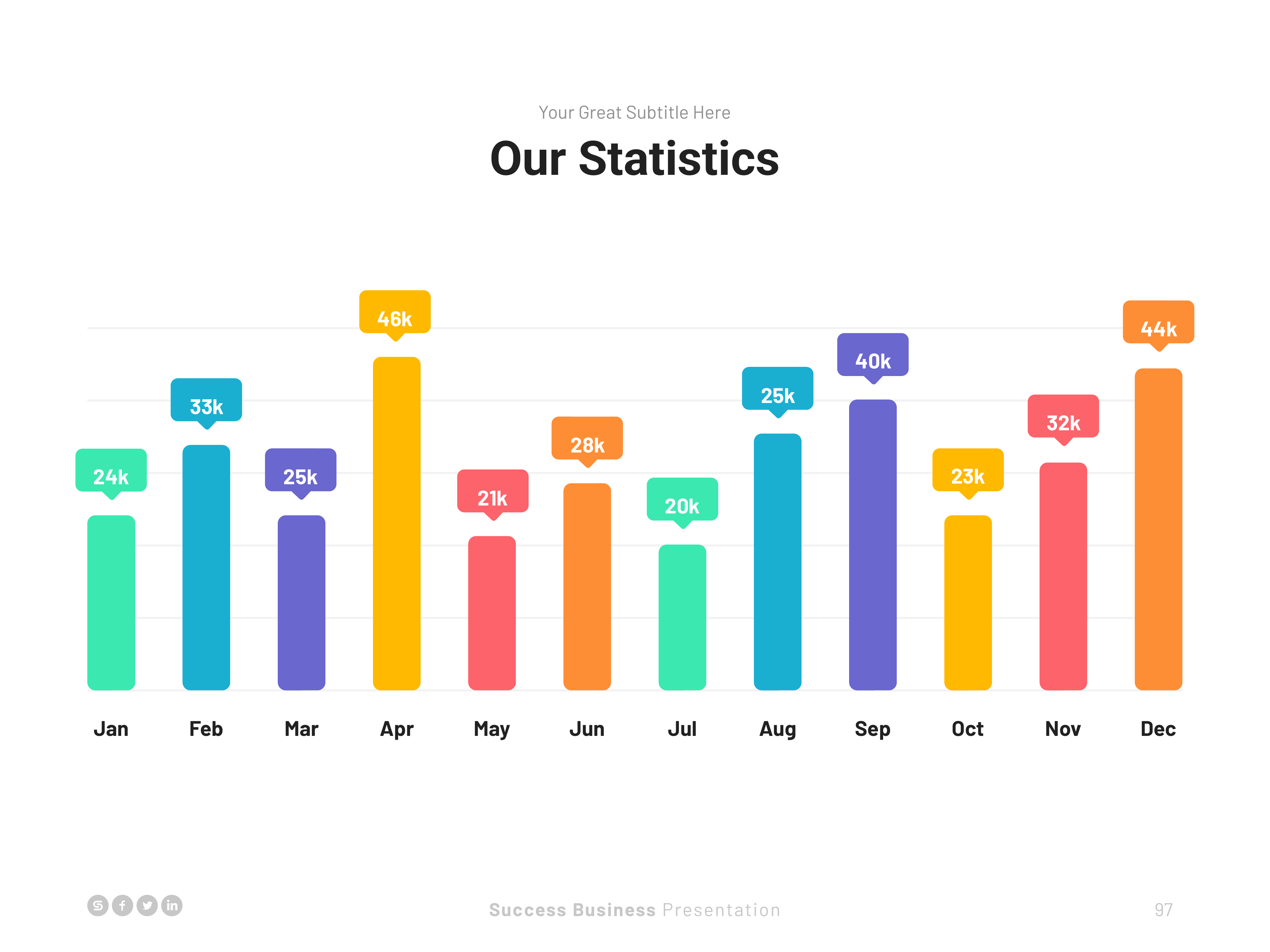

Your Great Subtitle Here
Our Statistics
46k

44k

40k

25k

33k

32k

28k

23k

25k

24k

21k

20k

Jan
Feb
Mar
Apr
May
Jun
Jul
Aug
Sep
Oct
Nov
Dec